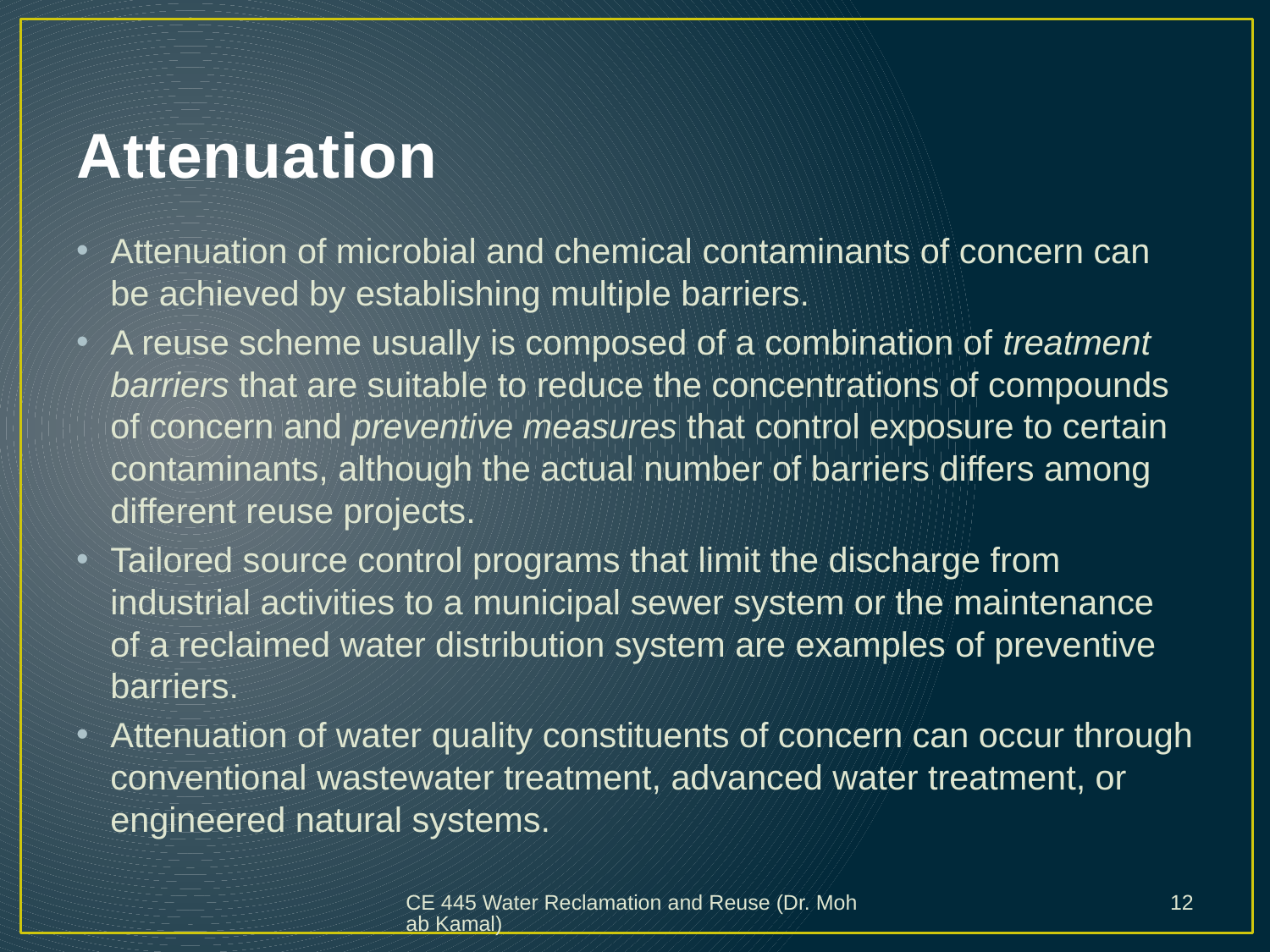

# Attenuation
Attenuation of microbial and chemical contaminants of concern can be achieved by establishing multiple barriers.
A reuse scheme usually is composed of a combination of treatment barriers that are suitable to reduce the concentrations of compounds of concern and preventive measures that control exposure to certain contaminants, although the actual number of barriers differs among different reuse projects.
Tailored source control programs that limit the discharge from industrial activities to a municipal sewer system or the maintenance of a reclaimed water distribution system are examples of preventive barriers.
Attenuation of water quality constituents of concern can occur through conventional wastewater treatment, advanced water treatment, or engineered natural systems.
CE 445 Water Reclamation and Reuse (Dr. Mohab Kamal)
12